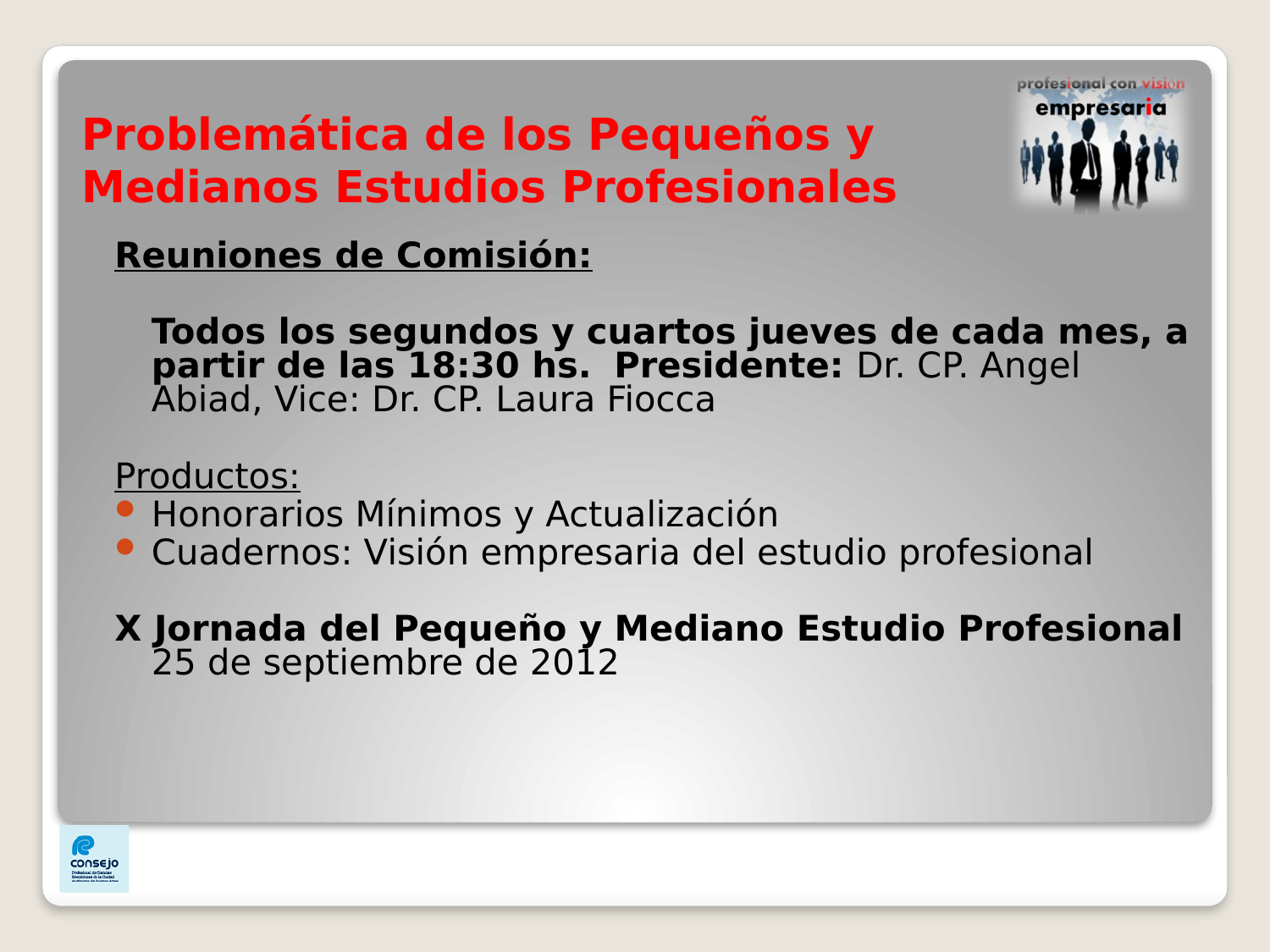

# Problemática de los Pequeños y Medianos Estudios Profesionales
Reuniones de Comisión:

	Todos los segundos y cuartos jueves de cada mes, a partir de las 18:30 hs.  Presidente: Dr. CP. Angel Abiad, Vice: Dr. CP. Laura Fiocca

Productos:
Honorarios Mínimos y Actualización
Cuadernos: Visión empresaria del estudio profesional

X Jornada del Pequeño y Mediano Estudio Profesional  25 de septiembre de 2012